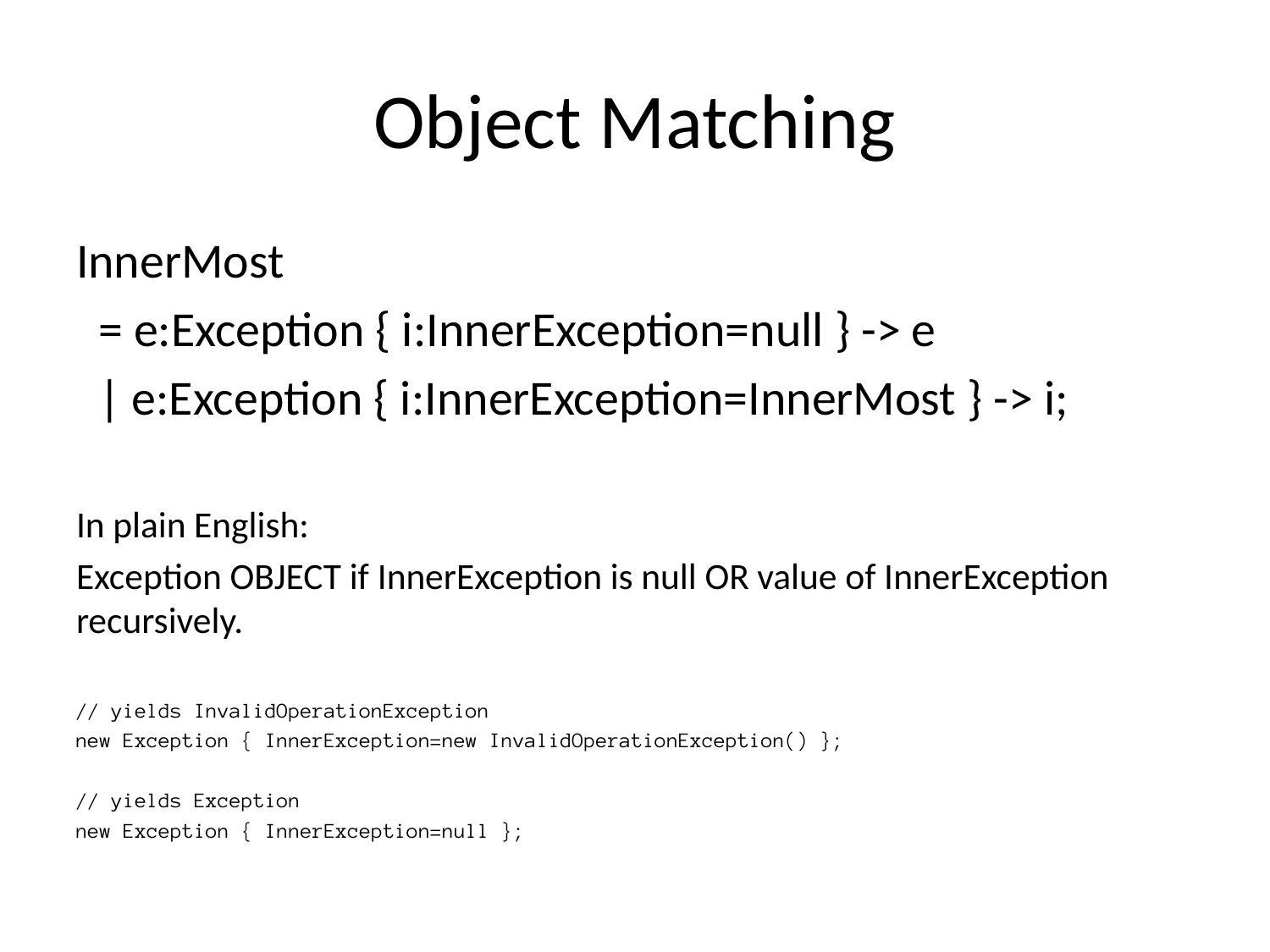

# Object Matching
InnerMost
  = e:Exception { i:InnerException=null } -> e
  | e:Exception { i:InnerException=InnerMost } -> i;

In plain English:
Exception OBJECT if InnerException is null OR value of InnerException recursively.

// yields InvalidOperationException
new Exception { InnerException=new InvalidOperationException() };

// yields Exception
new Exception { InnerException=null };